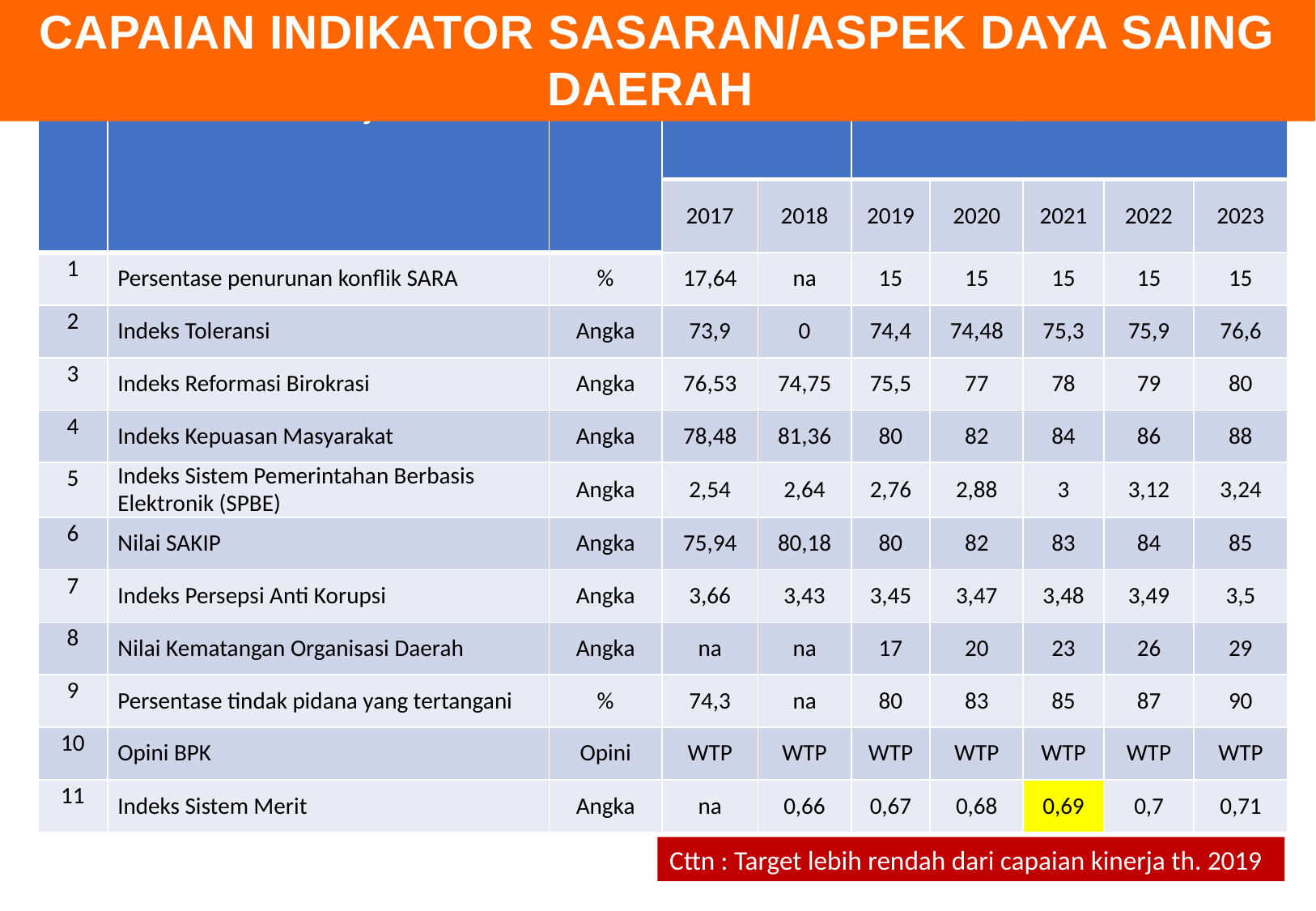

CAPAIAN INDIKATOR SASARAN/ASPEK DAYA SAING DAERAH
| No | Indikator Kinerja Utama | Satuan | Kondisi Awal Kinerja |  | Target Capaian |  |  |  |  |
| --- | --- | --- | --- | --- | --- | --- | --- | --- | --- |
|  |  |  | 2017 | 2018 | 2019 | 2020 | 2021 | 2022 | 2023 |
| 1 | Persentase penurunan konflik SARA | % | 17,64 | na | 15 | 15 | 15 | 15 | 15 |
| 2 | Indeks Toleransi | Angka | 73,9 | 0 | 74,4 | 74,48 | 75,3 | 75,9 | 76,6 |
| 3 | Indeks Reformasi Birokrasi | Angka | 76,53 | 74,75 | 75,5 | 77 | 78 | 79 | 80 |
| 4 | Indeks Kepuasan Masyarakat | Angka | 78,48 | 81,36 | 80 | 82 | 84 | 86 | 88 |
| 5 | Indeks Sistem Pemerintahan Berbasis Elektronik (SPBE) | Angka | 2,54 | 2,64 | 2,76 | 2,88 | 3 | 3,12 | 3,24 |
| 6 | Nilai SAKIP | Angka | 75,94 | 80,18 | 80 | 82 | 83 | 84 | 85 |
| 7 | Indeks Persepsi Anti Korupsi | Angka | 3,66 | 3,43 | 3,45 | 3,47 | 3,48 | 3,49 | 3,5 |
| 8 | Nilai Kematangan Organisasi Daerah | Angka | na | na | 17 | 20 | 23 | 26 | 29 |
| 9 | Persentase tindak pidana yang tertangani | % | 74,3 | na | 80 | 83 | 85 | 87 | 90 |
| 10 | Opini BPK | Opini | WTP | WTP | WTP | WTP | WTP | WTP | WTP |
| 11 | Indeks Sistem Merit | Angka | na | 0,66 | 0,67 | 0,68 | 0,69 | 0,7 | 0,71 |
Cttn : Target lebih rendah dari capaian kinerja th. 2019